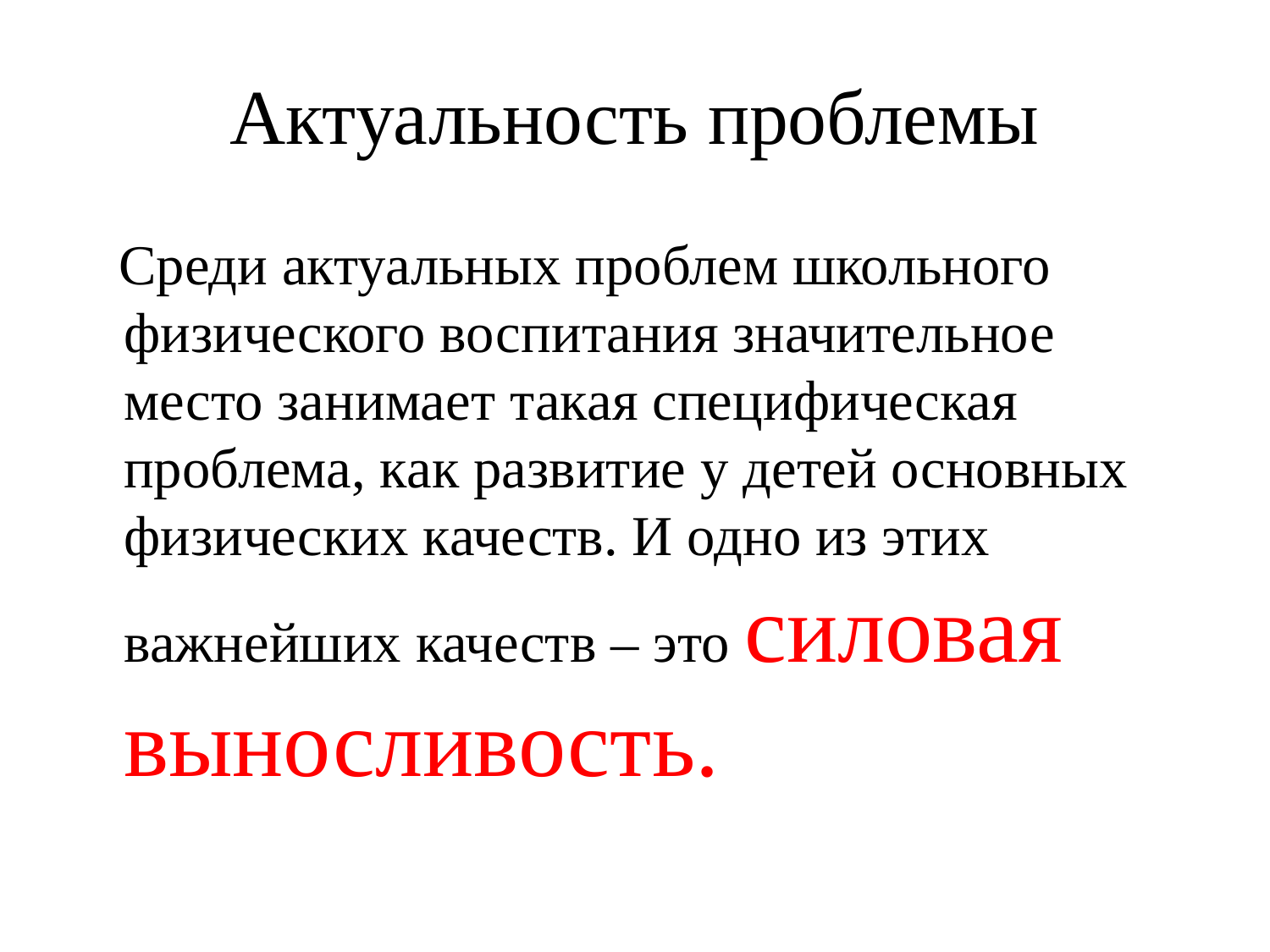

# Актуальность проблемы
   Среди актуальных проблем школьного физического воспитания значительное место занимает такая специфическая проблема, как развитие у детей основных физических качеств. И одно из этих важнейших качеств – это силовая выносливость.